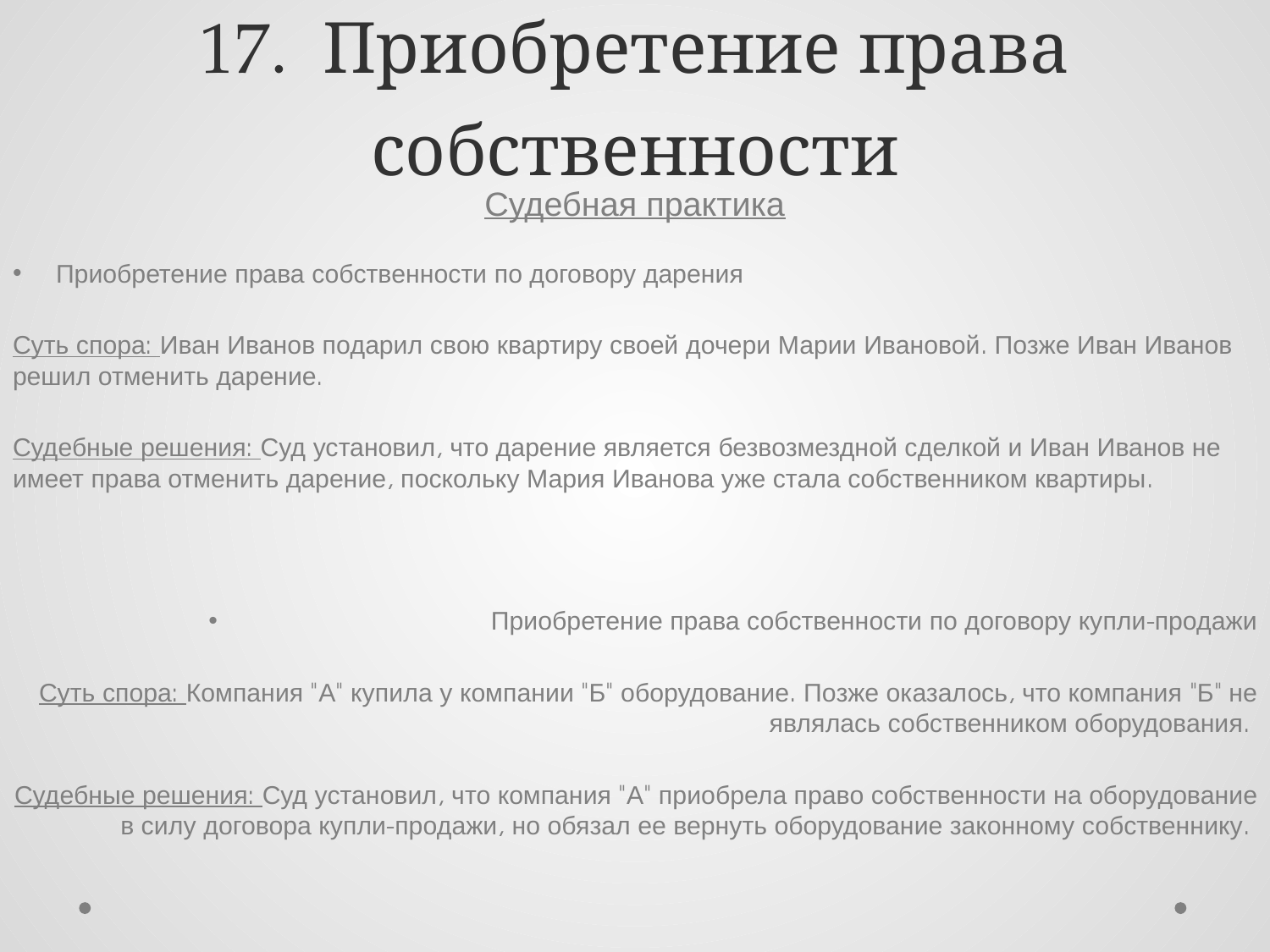

# 17.  Приобретение права собственности
Судебная практика

Приобретение права собственности по договору дарения

Суть спора: Иван Иванов подарил свою квартиру своей дочери Марии Ивановой. Позже Иван Иванов решил отменить дарение.

Судебные решения: Суд установил, что дарение является безвозмездной сделкой и Иван Иванов не имеет права отменить дарение, поскольку Мария Иванова уже стала собственником квартиры.

Приобретение права собственности по договору купли-продажи

Суть спора: Компания "А" купила у компании "Б" оборудование. Позже оказалось, что компания "Б" не являлась собственником оборудования.

Судебные решения: Суд установил, что компания "А" приобрела право собственности на оборудование в силу договора купли-продажи, но обязал ее вернуть оборудование законному собственнику.